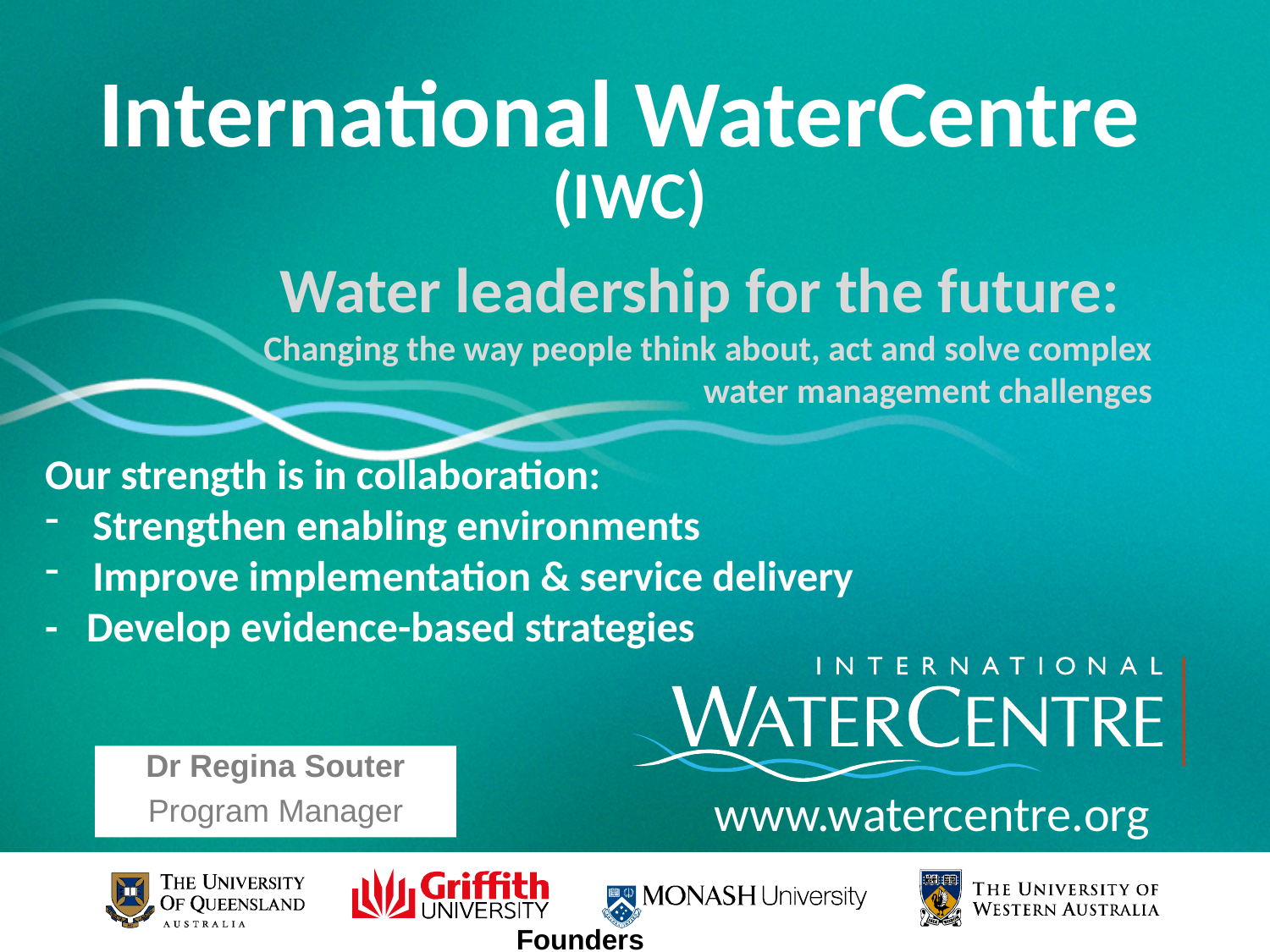

# International WaterCentre (IWC)
Water leadership for the future:
Changing the way people think about, act and solve complex water management challenges
Our strength is in collaboration:
Strengthen enabling environments
Improve implementation & service delivery
-   Develop evidence-based strategies

Dr Regina Souter
Program Manager
www.watercentre.org
Founders